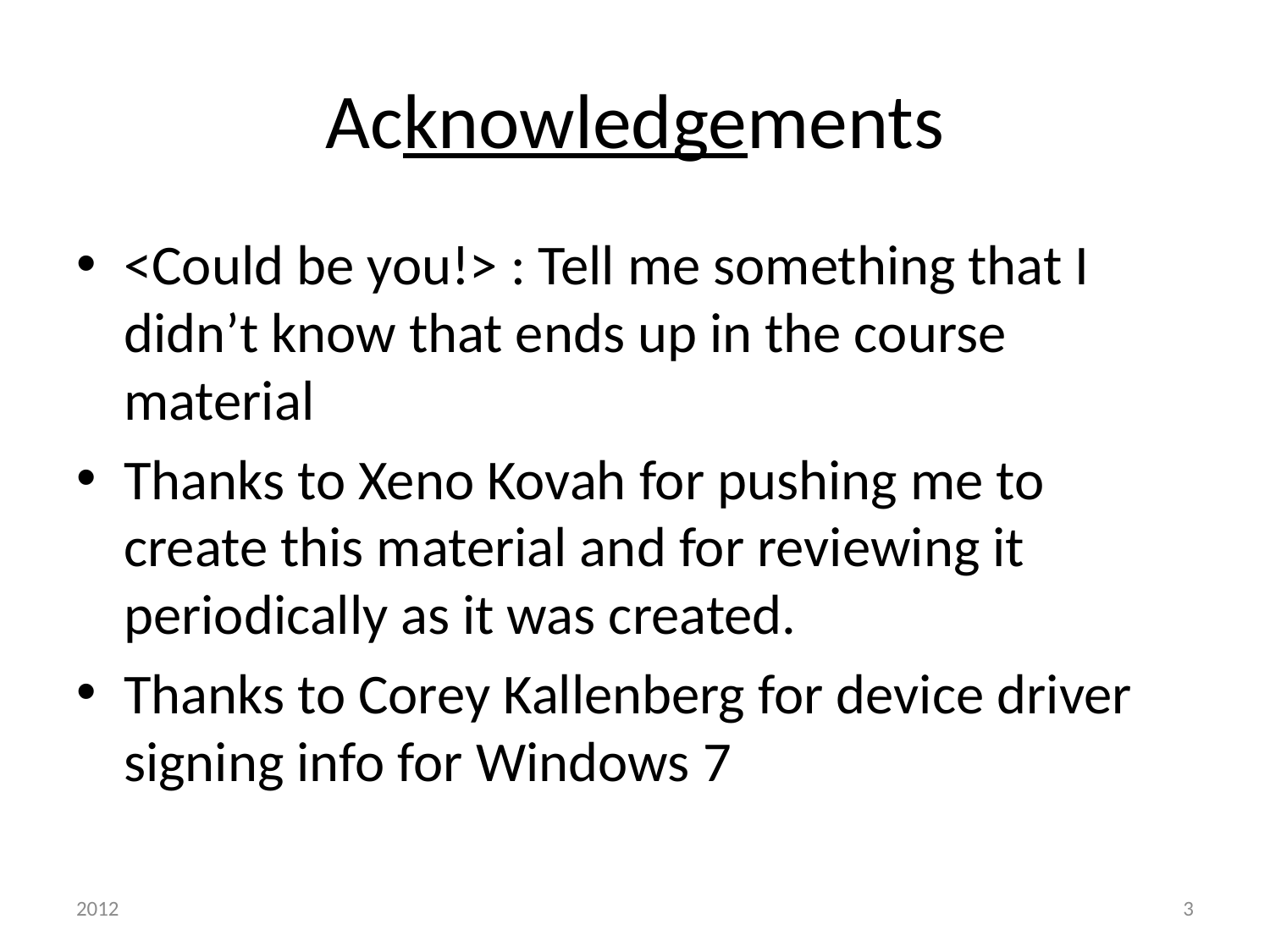

# Acknowledgements
<Could be you!> : Tell me something that I didn’t know that ends up in the course material
Thanks to Xeno Kovah for pushing me to create this material and for reviewing it periodically as it was created.
Thanks to Corey Kallenberg for device driver signing info for Windows 7

2012

3